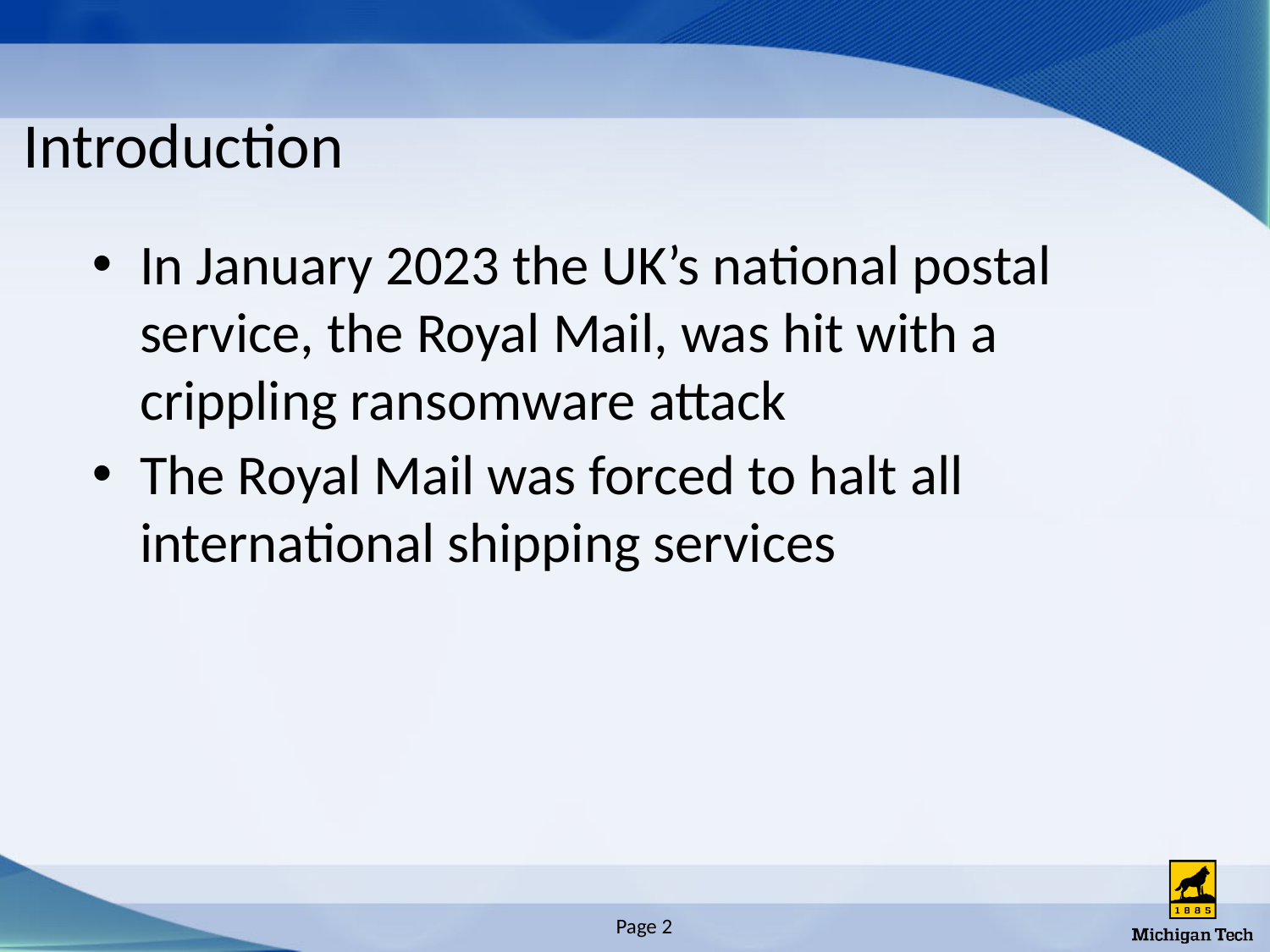

# Introduction
In January 2023 the UK’s national postal service, the Royal Mail, was hit with a crippling ransomware attack
The Royal Mail was forced to halt all international shipping services